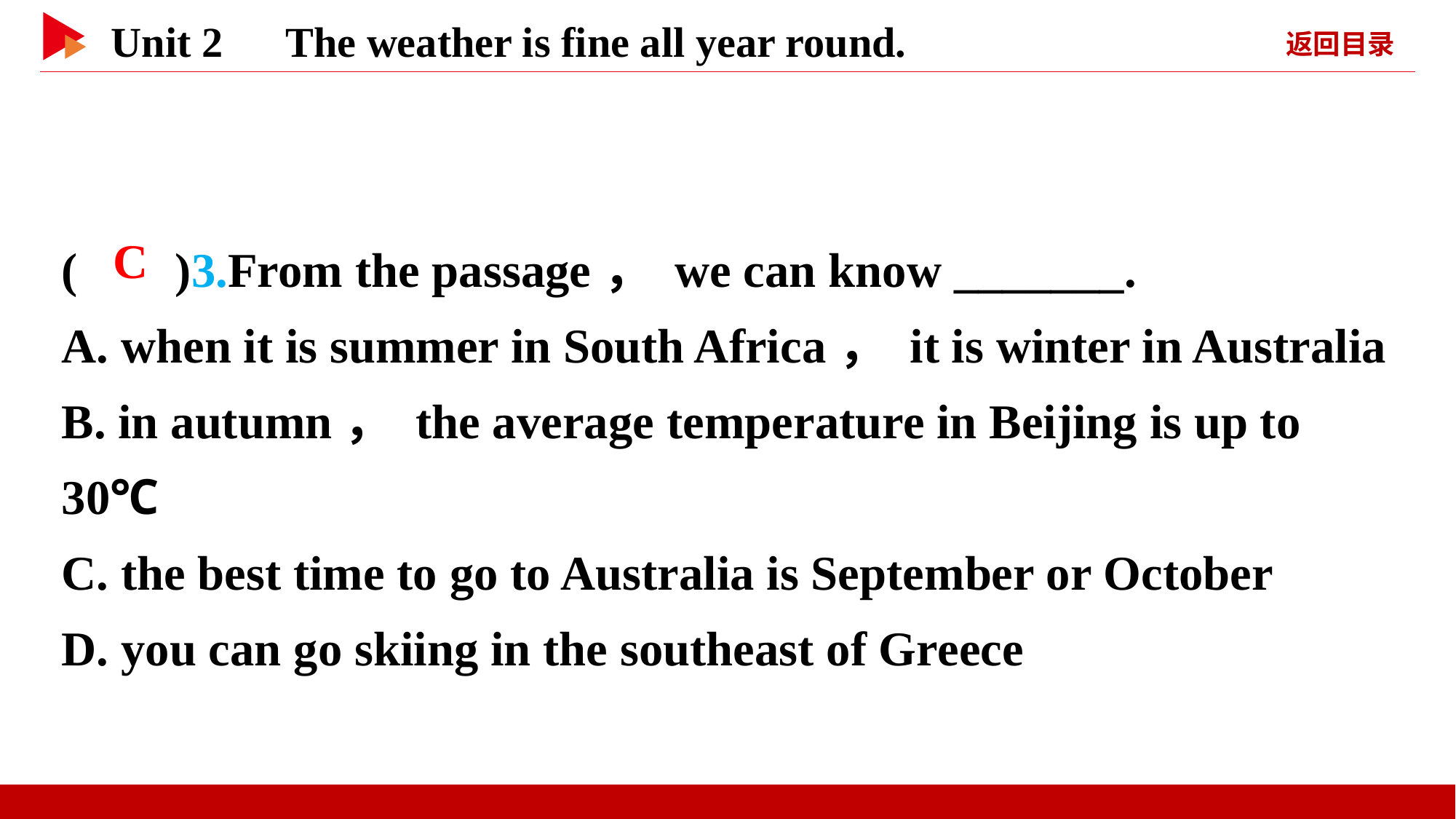

(        )3.From the passage， we can know _______.
A. when it is summer in South Africa， it is winter in Australia
B. in autumn， the average temperature in Beijing is up to 30℃
C. the best time to go to Australia is September or October
D. you can go skiing in the southeast of Greece
   C